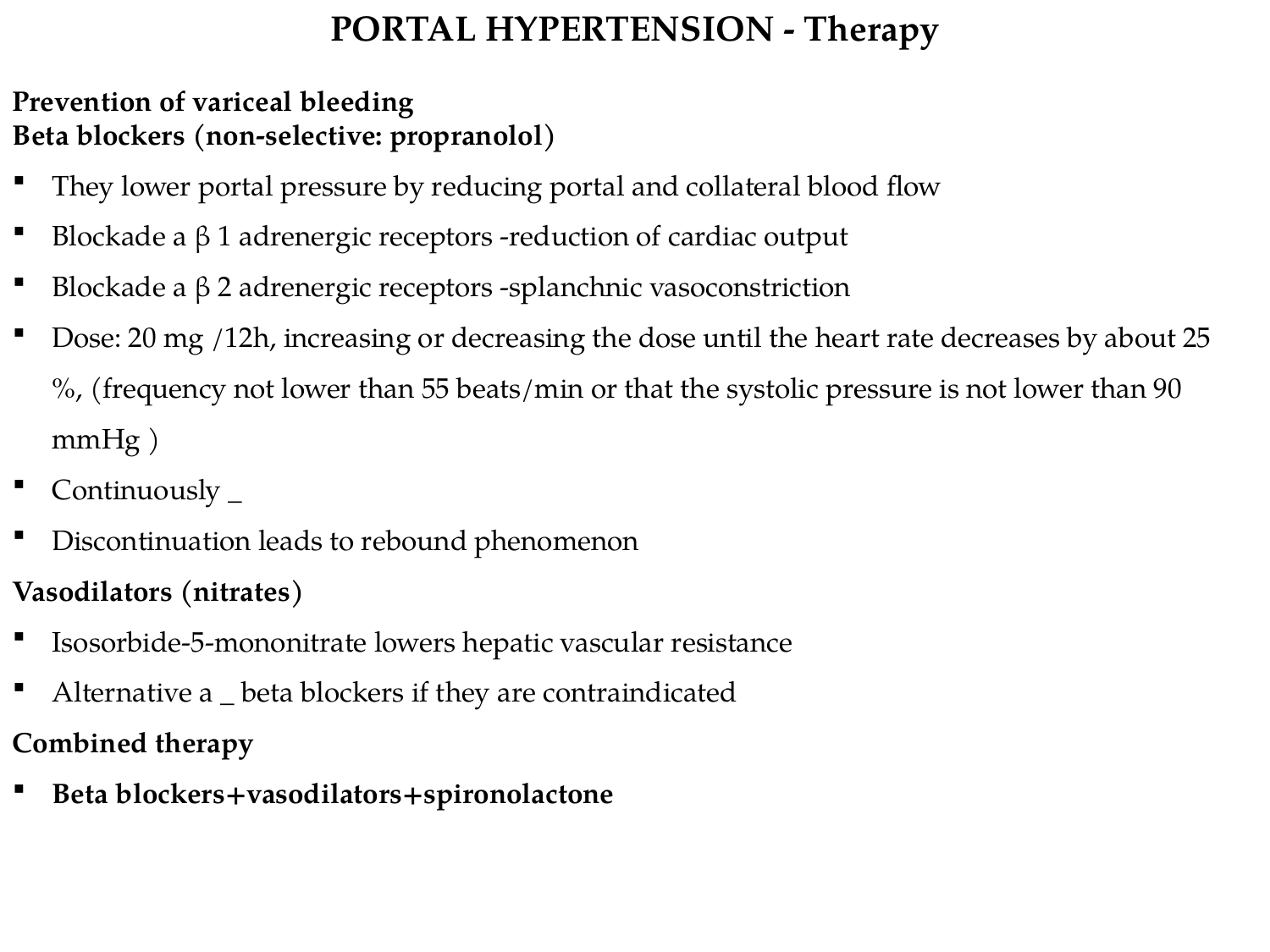

PORTAL HYPERTENSION - Therapy
Prevention of variceal bleeding
Beta blockers (non-selective: propranolol)
They lower portal pressure by reducing portal and collateral blood flow
Blockade a β 1 adrenergic receptors -reduction of cardiac output
Blockade a β 2 adrenergic receptors -splanchnic vasoconstriction
Dose: 20 mg /12h, increasing or decreasing the dose until the heart rate decreases by about 25 %, (frequency not lower than 55 beats/min or that the systolic pressure is not lower than 90 mmHg )
Continuously _
Discontinuation leads to rebound phenomenon
Vasodilators (nitrates)
Isosorbide-5-mononitrate lowers hepatic vascular resistance
Alternative a _ beta blockers if they are contraindicated
Combined therapy
Beta blockers+vasodilators+spironolactone